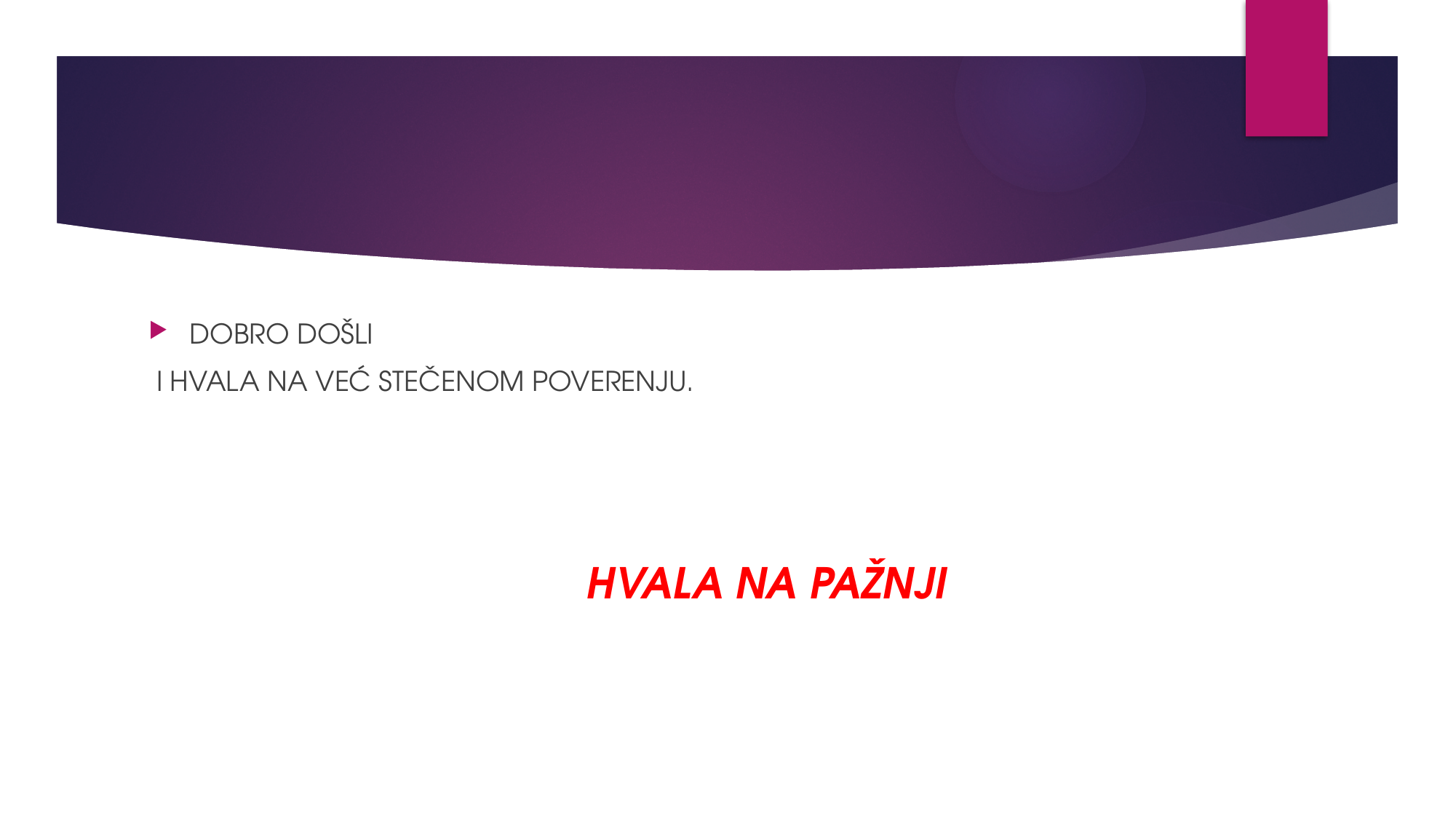

#
DOBRO DOŠLI
 I HVALA NA VEĆ STEČENOM POVERENJU.

                                     HVALA NA PAŽNJI